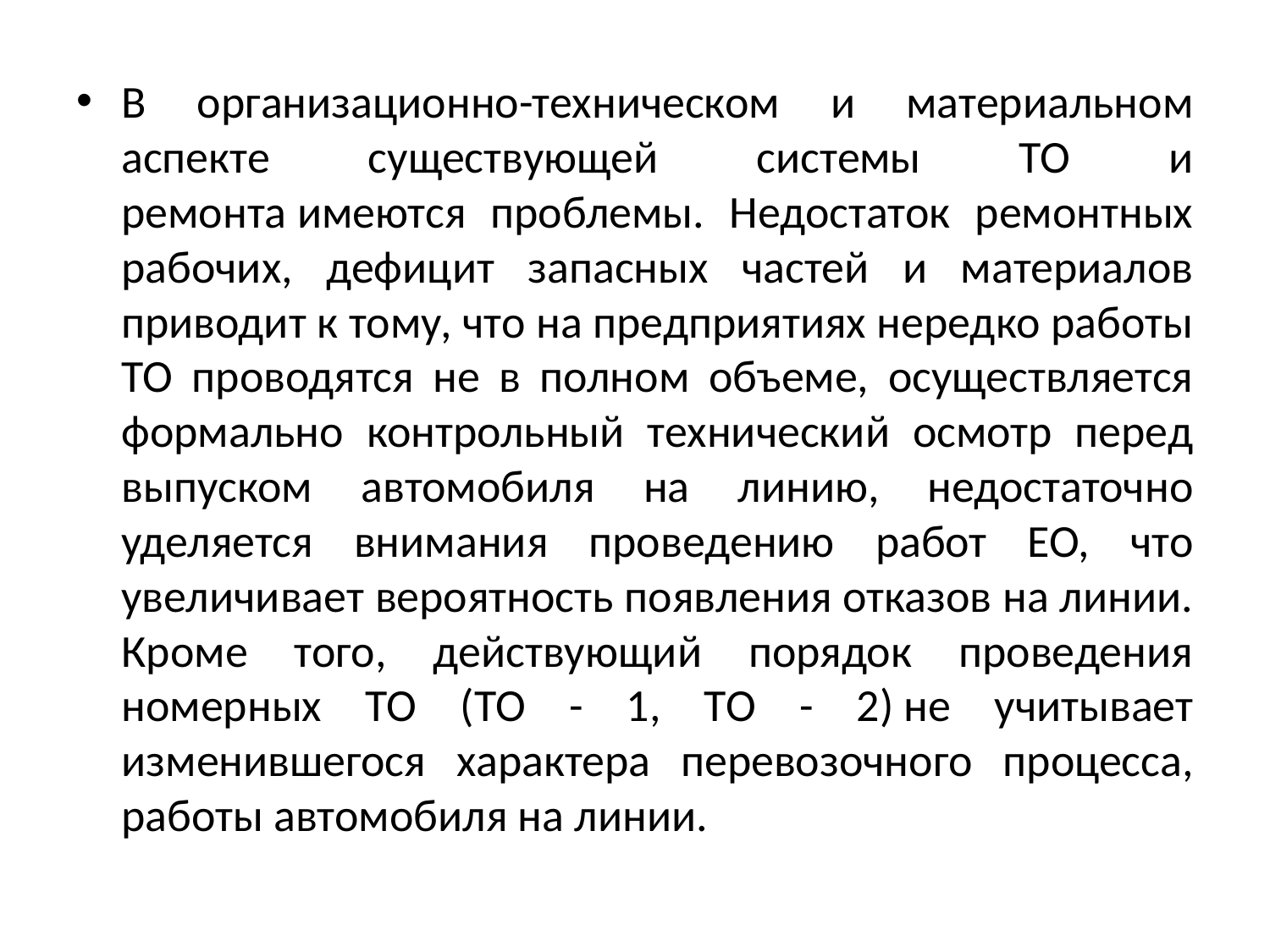

В организационно-техническом и материальном аспекте существующей системы ТО и ремонта имеются проблемы. Недостаток ремонтных рабочих, дефицит запасных частей и материалов приводит к тому, что на предприятиях нередко работы ТО проводятся не в полном объеме, осуществляется формально контрольный технический осмотр перед выпуском автомобиля на линию, недостаточно уделяется внимания проведению работ ЕО, что увеличивает вероятность появления отказов на линии. Кроме того, действующий порядок проведения номерных ТО (ТО - 1, ТО - 2) не учитывает изменившегося характера перевозочного процесса, работы автомобиля на линии.